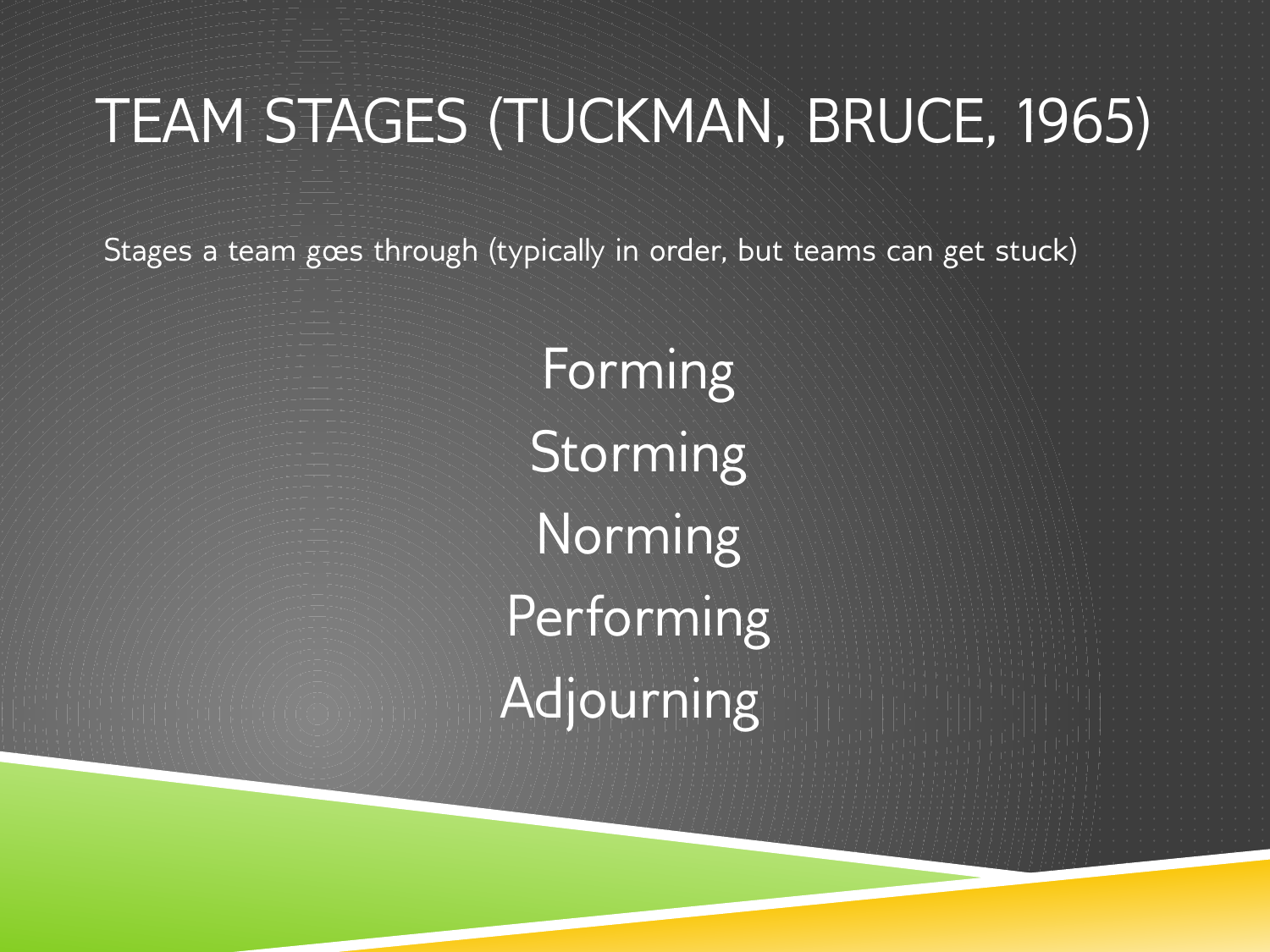

# Team STAGES (tuckman, Bruce, 1965)
Stages a team goes through (typically in order, but teams can get stuck)

Forming
Storming
Norming
Performing
Adjourning